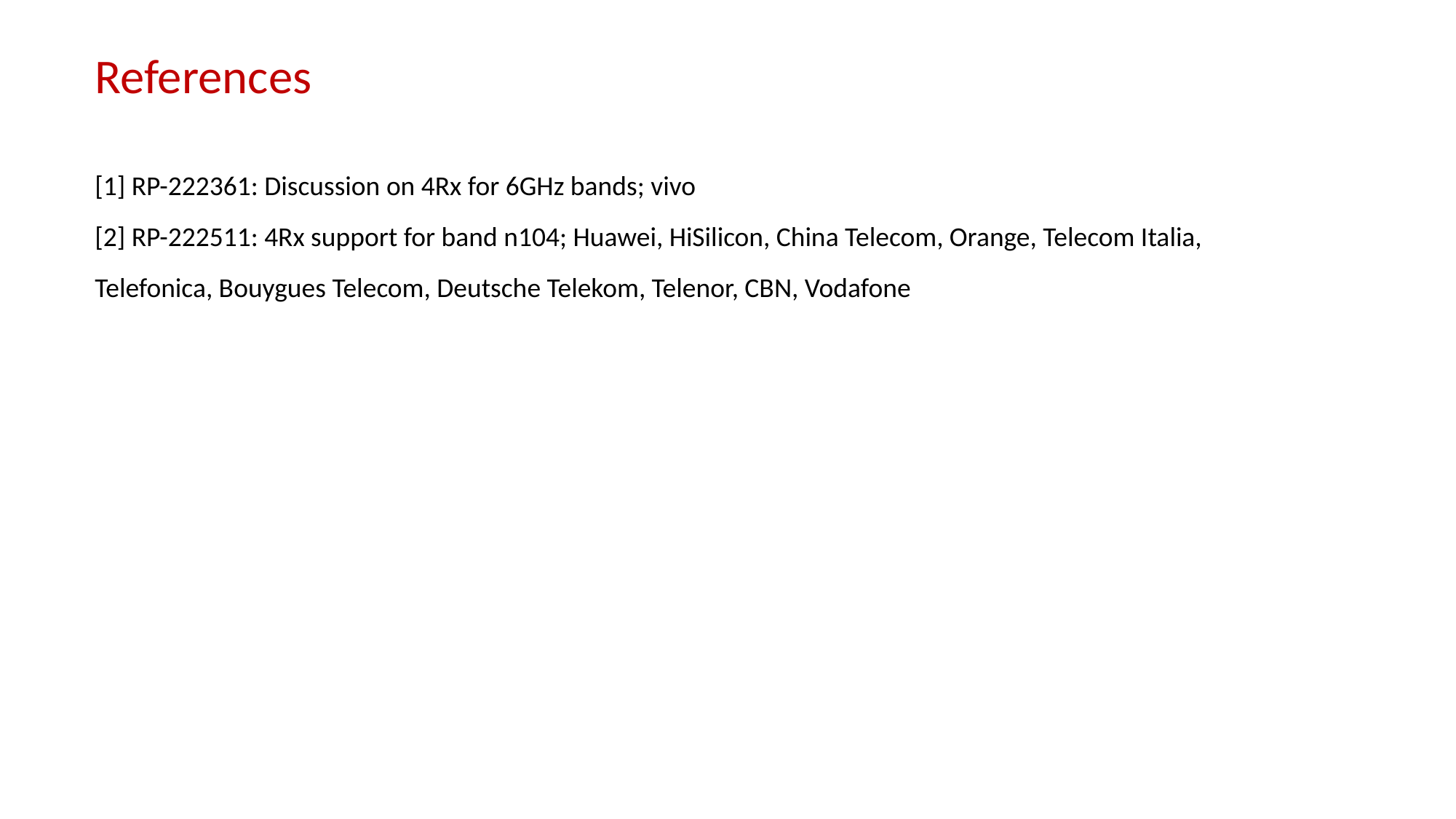

# References
[1] RP-222361: Discussion on 4Rx for 6GHz bands; vivo
[2] RP-222511: 4Rx support for band n104; Huawei, HiSilicon, China Telecom, Orange, Telecom Italia,
Telefonica, Bouygues Telecom, Deutsche Telekom, Telenor, CBN, Vodafone